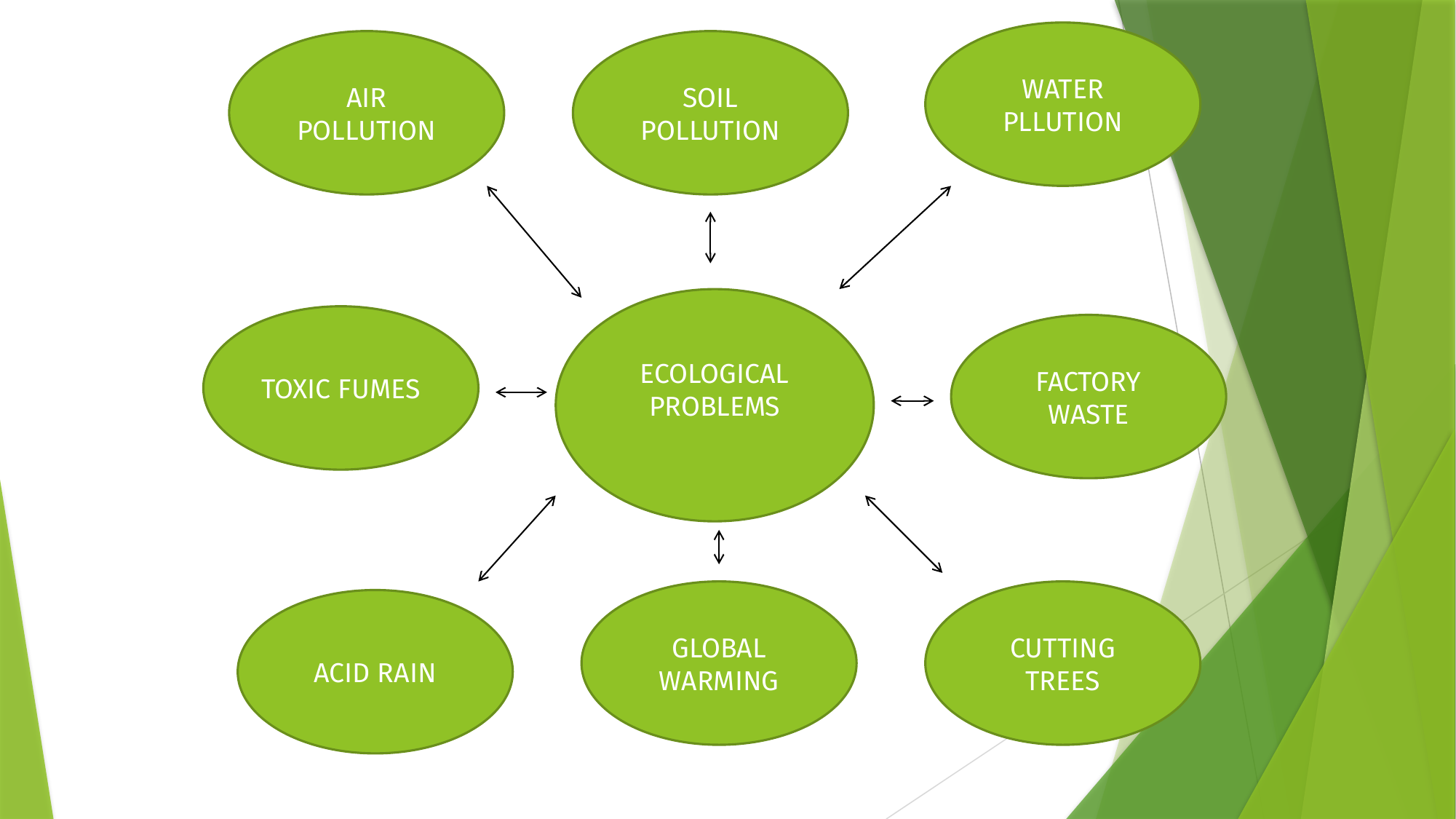

WATER PLLUTION
AIR POLLUTION
SOIL POLLUTION
ECOLOGICAL PROBLEMS

TOXIC FUMES
FACTORY WASTE
GLOBAL WARMING
CUTTING TREES
ACID RAIN